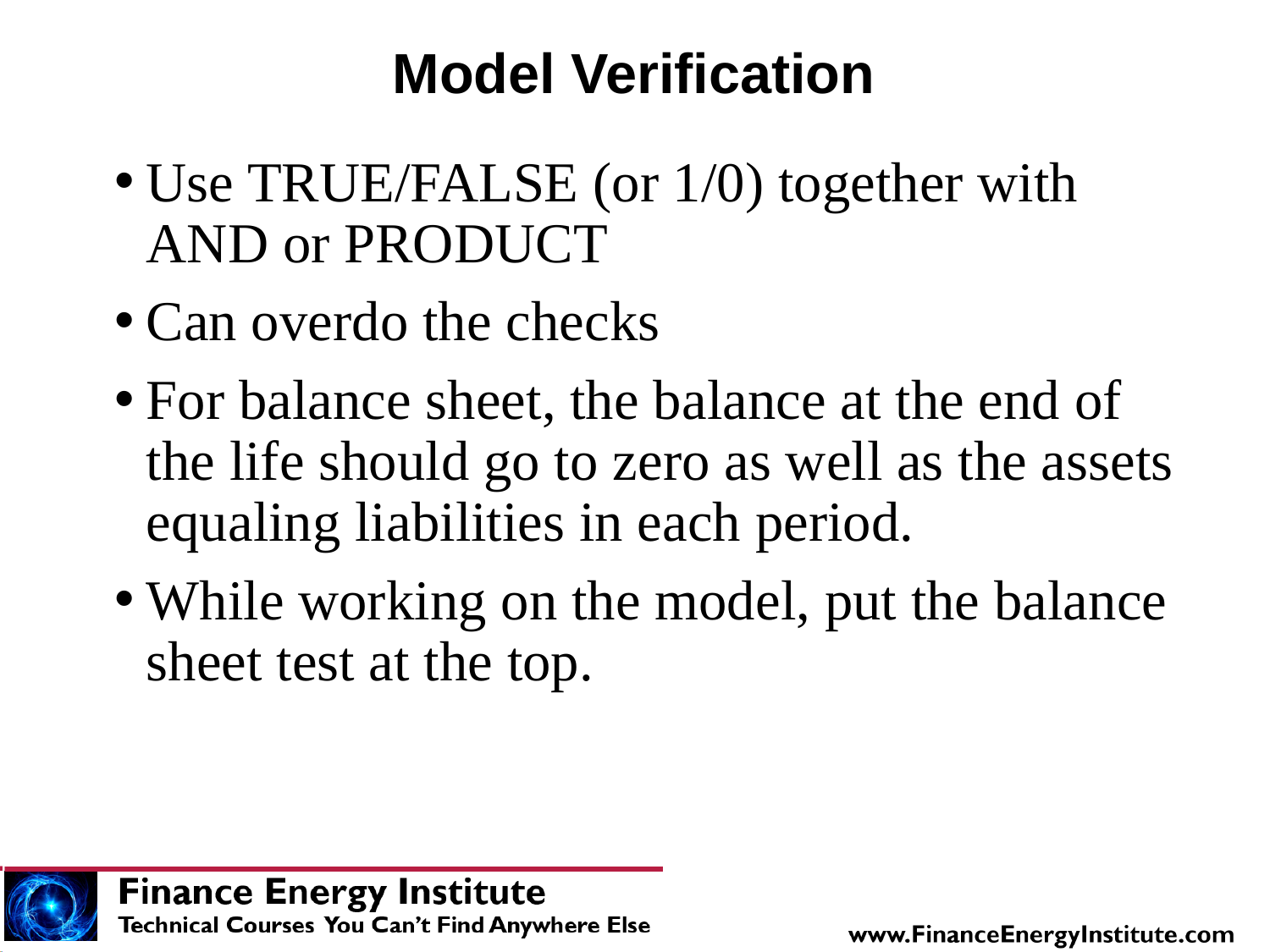

# Model Verification
Use TRUE/FALSE (or 1/0) together with AND or PRODUCT
Can overdo the checks
For balance sheet, the balance at the end of the life should go to zero as well as the assets equaling liabilities in each period.
While working on the model, put the balance sheet test at the top.